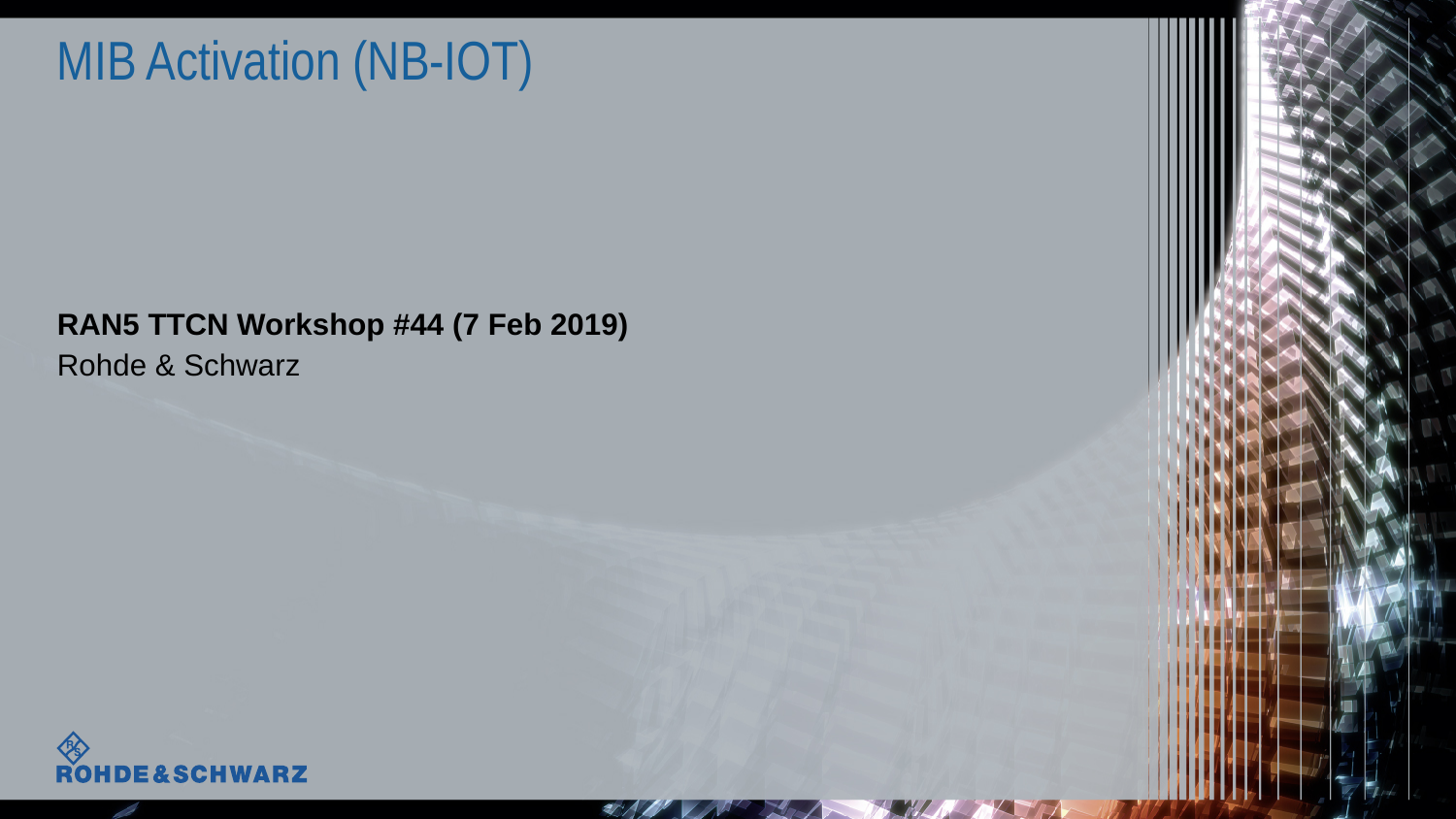

# MIB Activation (NB-IOT)
RAN5 TTCN Workshop #44 (7 Feb 2019)
Rohde & Schwarz